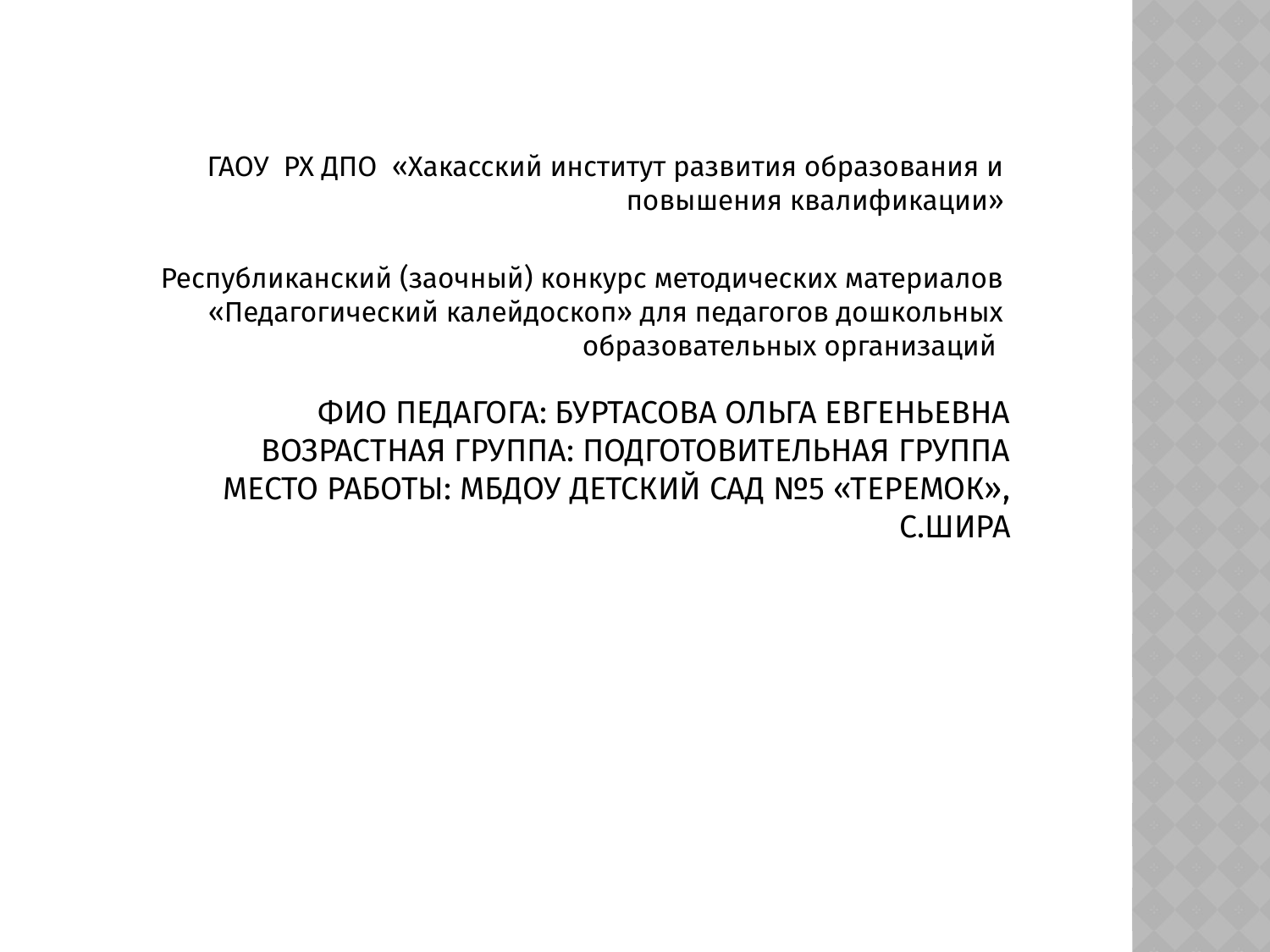

ГАОУ  РХ ДПО  «Хакасский институт развития образования и повышения квалификации»
Республиканский (заочный) конкурс методических материалов «Педагогический калейдоскоп» для педагогов дошкольных образовательных организаций
# ФИО педагога: Буртасова ольга евгеньевна Возрастная группа: подготовительная группа Место работы: МБДОУ детский сад №5 «Теремок», с.Шира